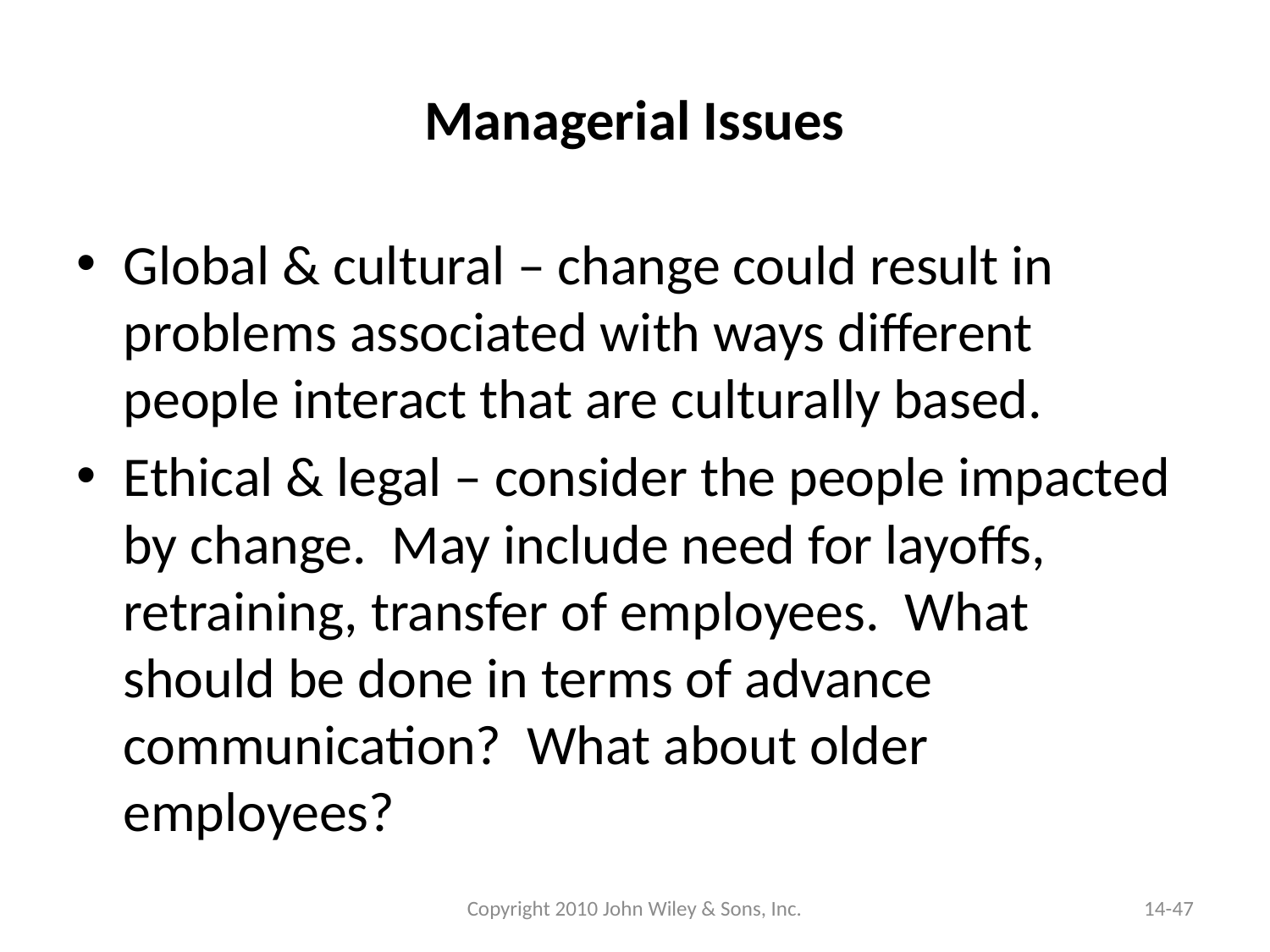

# Managerial Issues
Global & cultural – change could result in problems associated with ways different people interact that are culturally based.
Ethical & legal – consider the people impacted by change.  May include need for layoffs, retraining, transfer of employees.  What should be done in terms of advance communication?  What about older employees?
Copyright 2010 John Wiley & Sons, Inc.
14-47